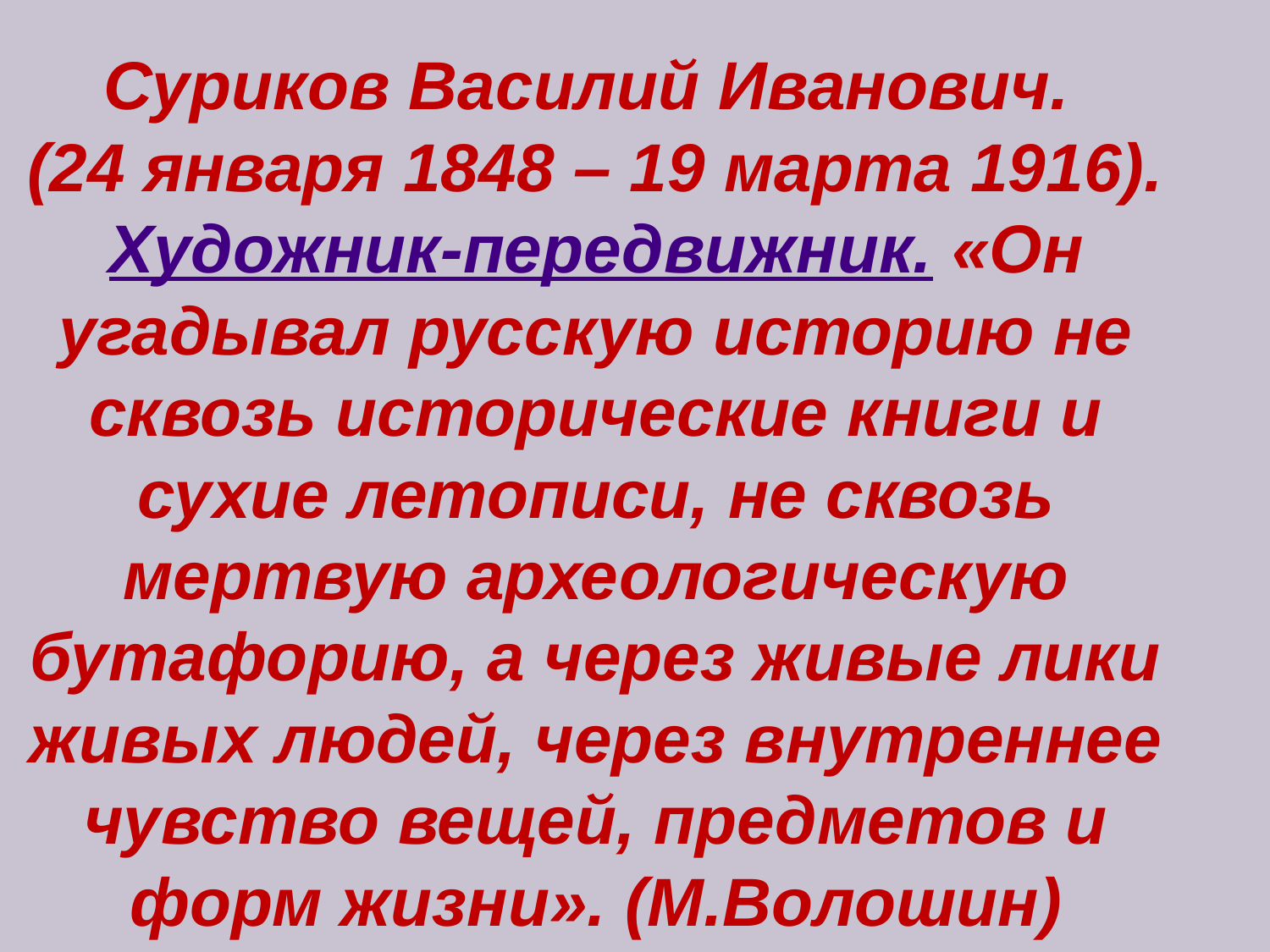

# Суриков Василий Иванович. (24 января 1848 – 19 марта 1916). Художник-передвижник. «Он угадывал русскую историю не сквозь исторические книги и сухие летописи, не сквозь мертвую археологическую бутафорию, а через живые лики живых людей, через внутреннее чувство вещей, предметов и форм жизни». (М.Волошин)